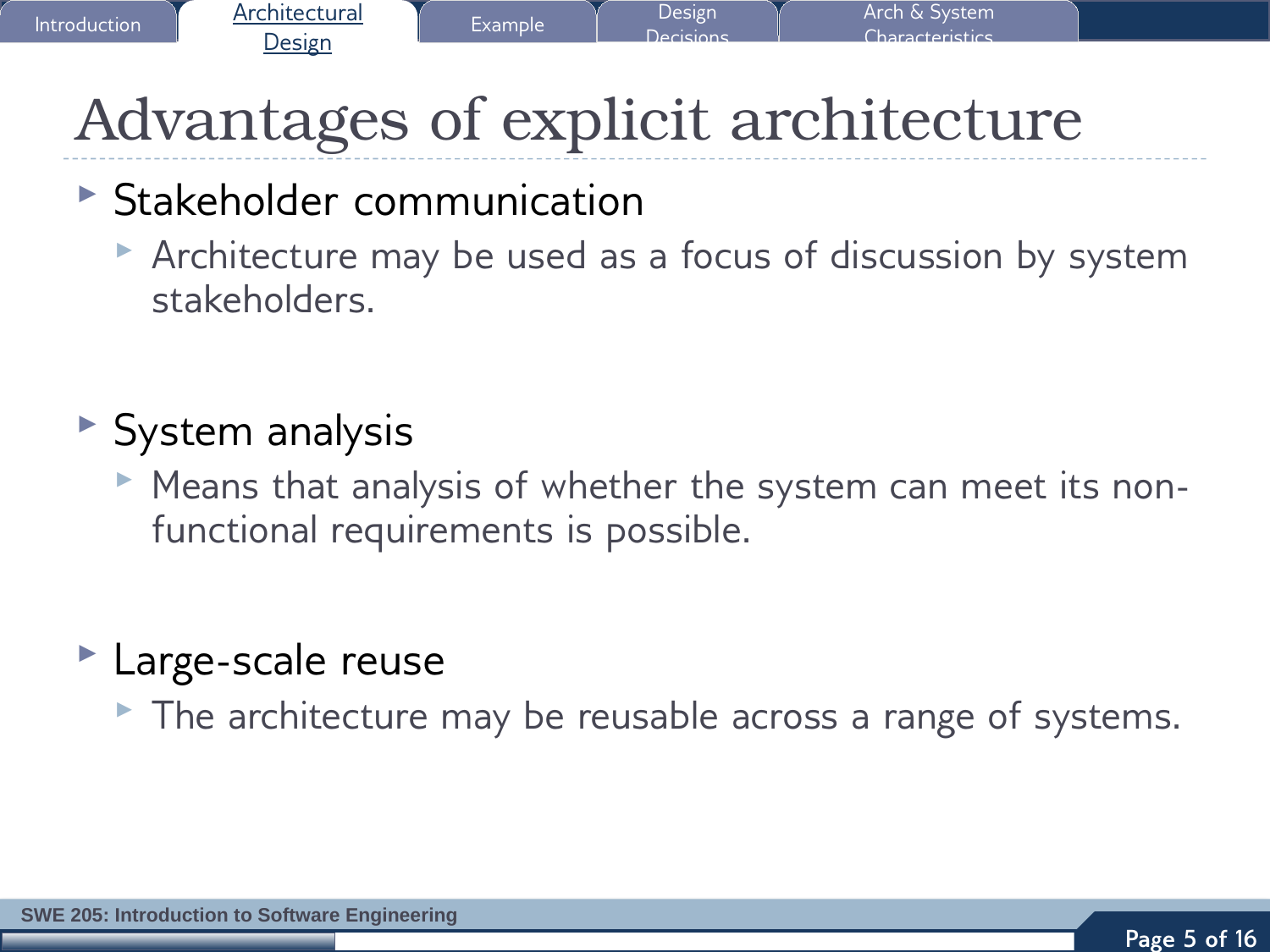

Introduction
Architectural Design
Example
Design Decisions
Arch & System Characteristics
# Advantages of explicit architecture
Stakeholder communication
Architecture may be used as a focus of discussion by system stakeholders.

System analysis
Means that analysis of whether the system can meet its non-functional requirements is possible.

Large-scale reuse
The architecture may be reusable across a range of systems.
5
Page 5 of 16